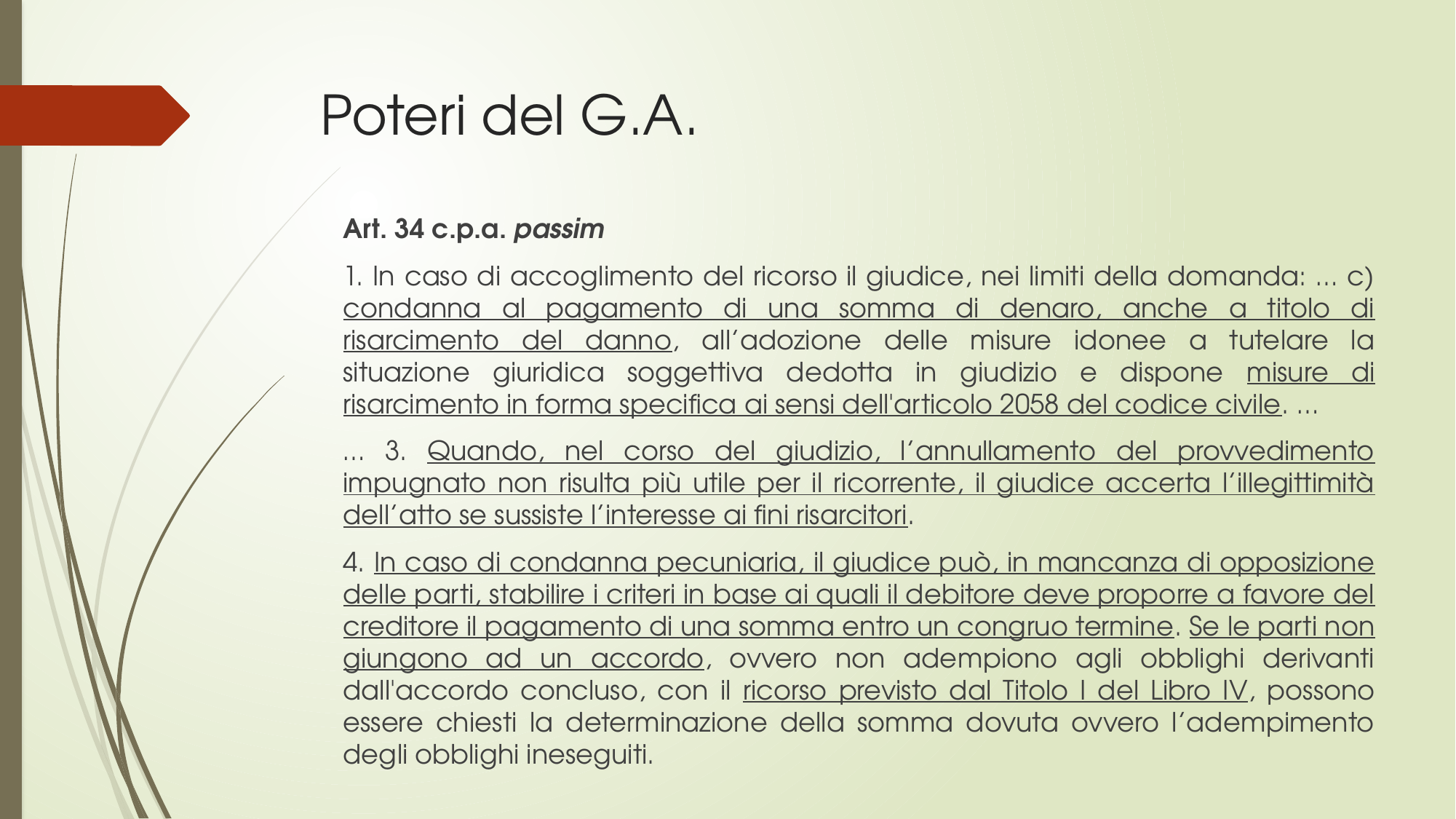

# Poteri del G.A.
Art. 34 c.p.a. passim
1. In caso di accoglimento del ricorso il giudice, nei limiti della domanda: … c) condanna al pagamento di una somma di denaro, anche a titolo di risarcimento del danno, all’adozione delle misure idonee a tutelare la situazione giuridica soggettiva dedotta in giudizio e dispone misure di risarcimento in forma specifica ai sensi dell'articolo 2058 del codice civile. …
… 3. Quando, nel corso del giudizio, l’annullamento del provvedimento impugnato non risulta più utile per il ricorrente, il giudice accerta l’illegittimità dell’atto se sussiste l’interesse ai fini risarcitori.
4. In caso di condanna pecuniaria, il giudice può, in mancanza di opposizione delle parti, stabilire i criteri in base ai quali il debitore deve proporre a favore del creditore il pagamento di una somma entro un congruo termine. Se le parti non giungono ad un accordo, ovvero non adempiono agli obblighi derivanti dall'accordo concluso, con il ricorso previsto dal Titolo I del Libro IV, possono essere chiesti la determinazione della somma dovuta ovvero l’adempimento degli obblighi ineseguiti.